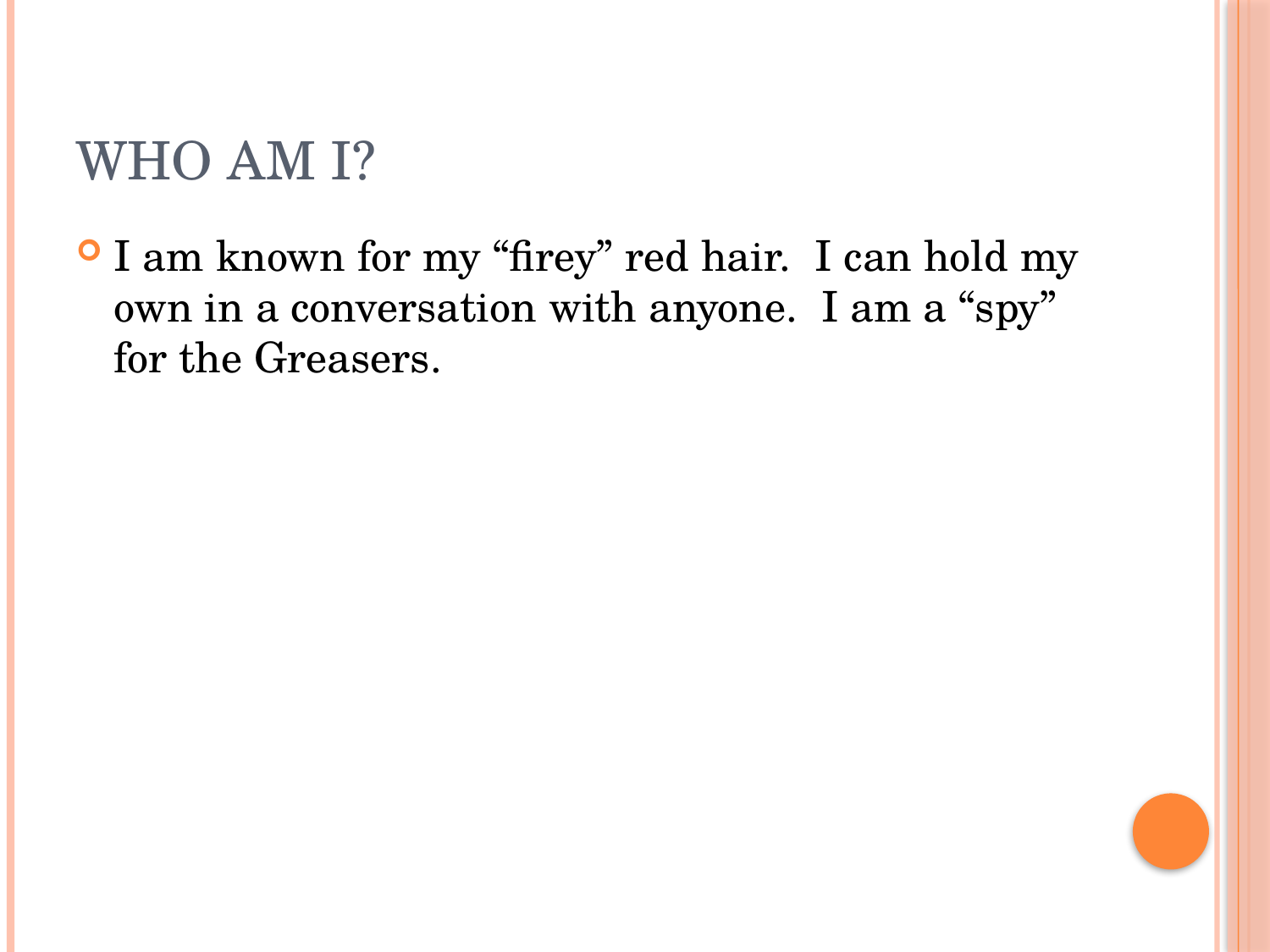

# Who Am I?
I am known for my “firey” red hair.  I can hold my own in a conversation with anyone.  I am a “spy” for the Greasers.